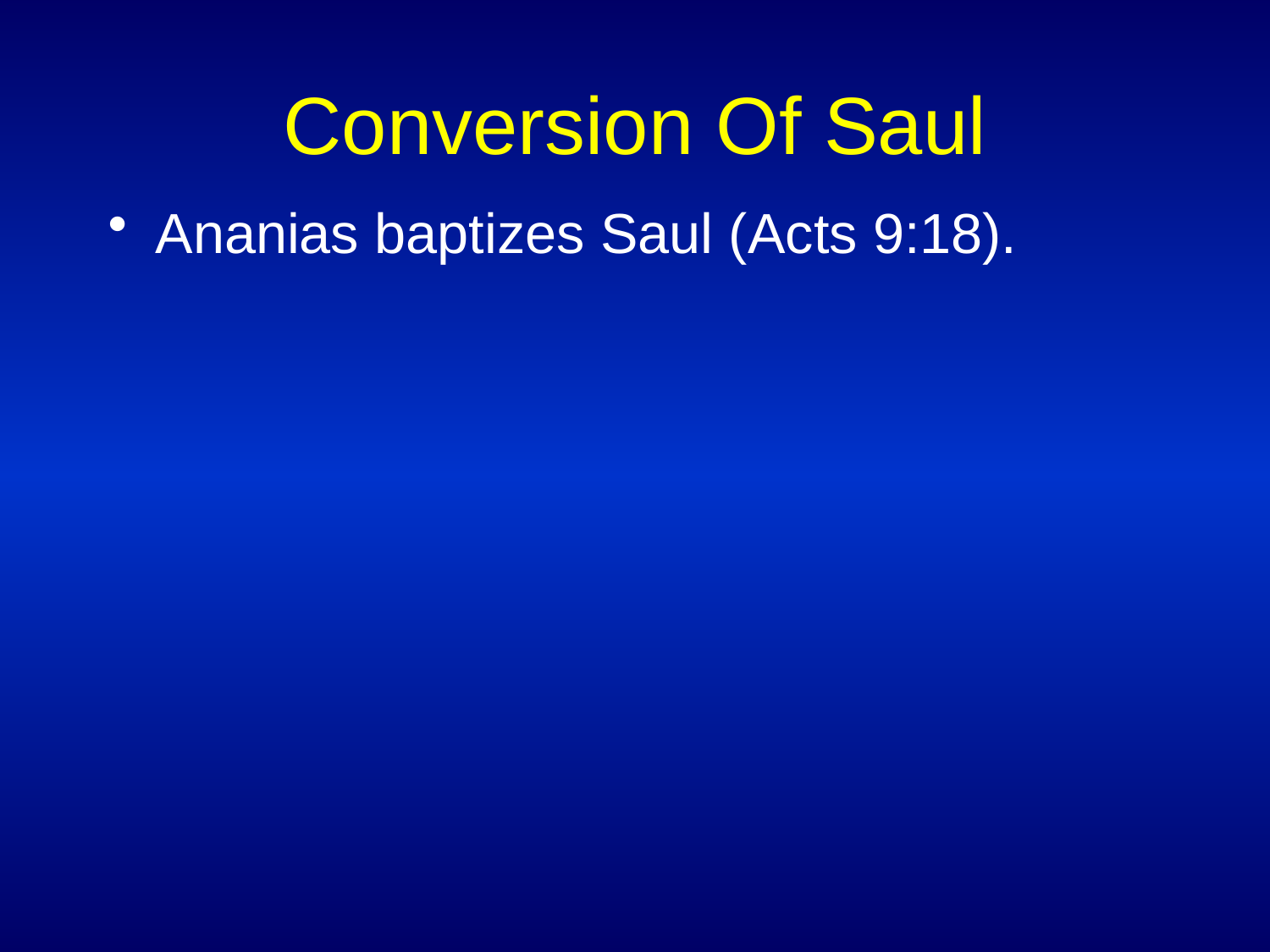

# Conversion Of Saul
Ananias baptizes Saul (Acts 9:18).